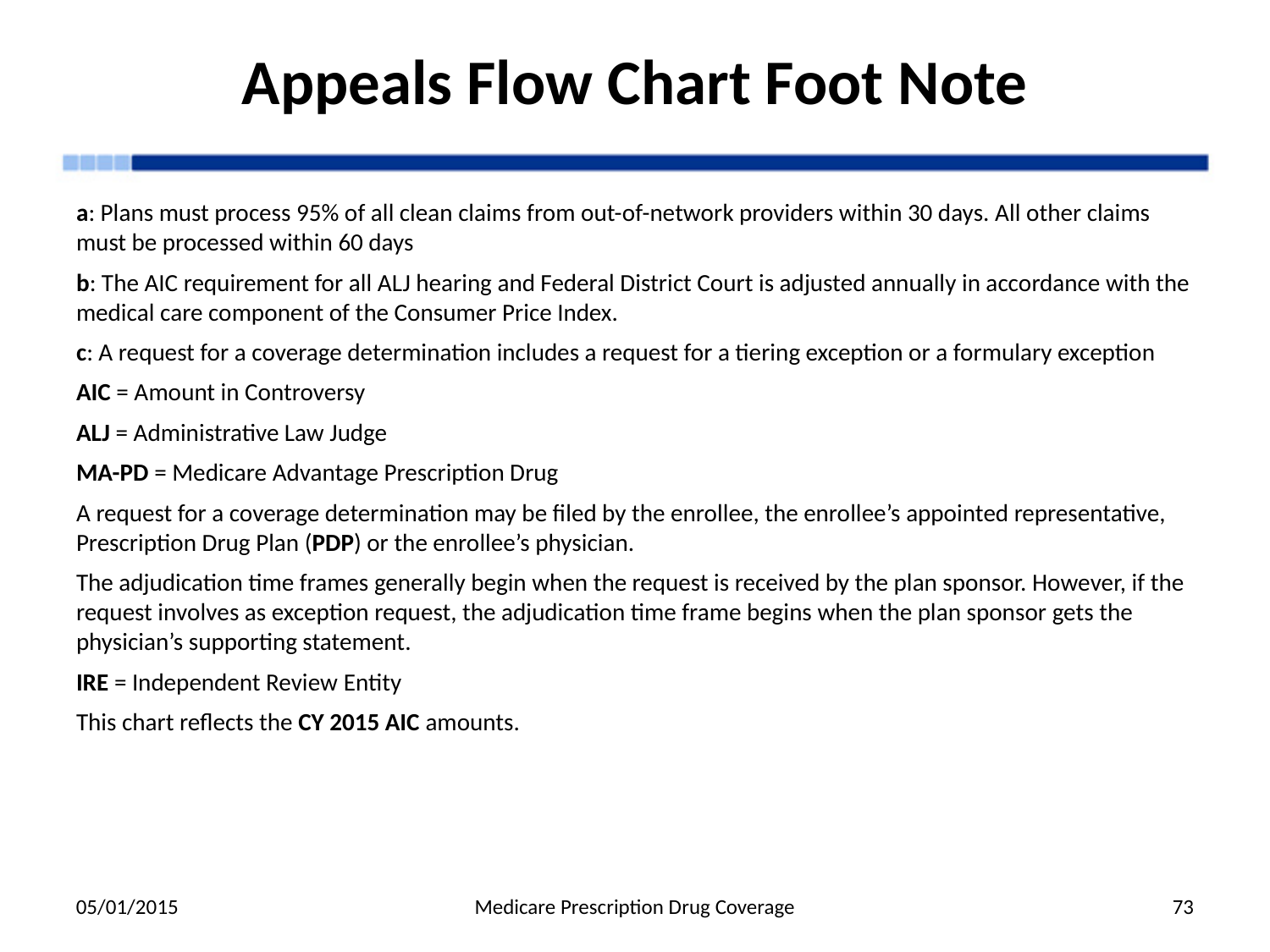

# Appeals Flow Chart Foot Note
a: Plans must process 95% of all clean claims from out-of-network providers within 30 days. All other claims must be processed within 60 days
b: The AIC requirement for all ALJ hearing and Federal District Court is adjusted annually in accordance with the medical care component of the Consumer Price Index.
c: A request for a coverage determination includes a request for a tiering exception or a formulary exception
AIC = Amount in Controversy
ALJ = Administrative Law Judge
MA-PD = Medicare Advantage Prescription Drug
A request for a coverage determination may be filed by the enrollee, the enrollee’s appointed representative, Prescription Drug Plan (PDP) or the enrollee’s physician.
The adjudication time frames generally begin when the request is received by the plan sponsor. However, if the request involves as exception request, the adjudication time frame begins when the plan sponsor gets the physician’s supporting statement.
IRE = Independent Review Entity
This chart reflects the CY 2015 AIC amounts.

05/01/2015
Medicare Prescription Drug Coverage
73